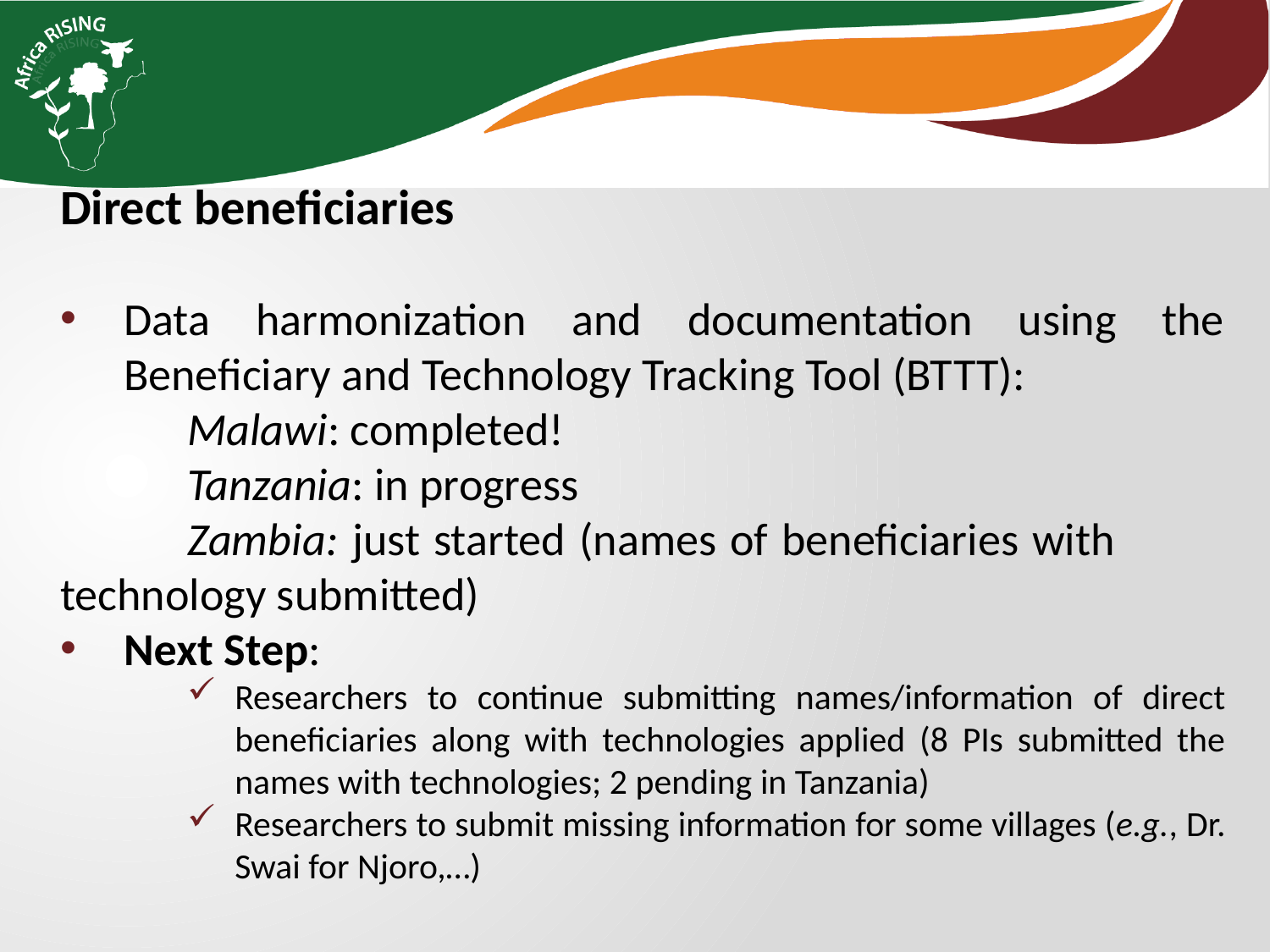

Direct beneficiaries

Data harmonization and documentation using the Beneficiary and Technology Tracking Tool (BTTT):
	Malawi: completed!
	Tanzania: in progress
	Zambia: just started (names of beneficiaries with 	technology submitted)
Next Step:
Researchers to continue submitting names/information of direct beneficiaries along with technologies applied (8 PIs submitted the names with technologies; 2 pending in Tanzania)
Researchers to submit missing information for some villages (e.g., Dr. Swai for Njoro,…)